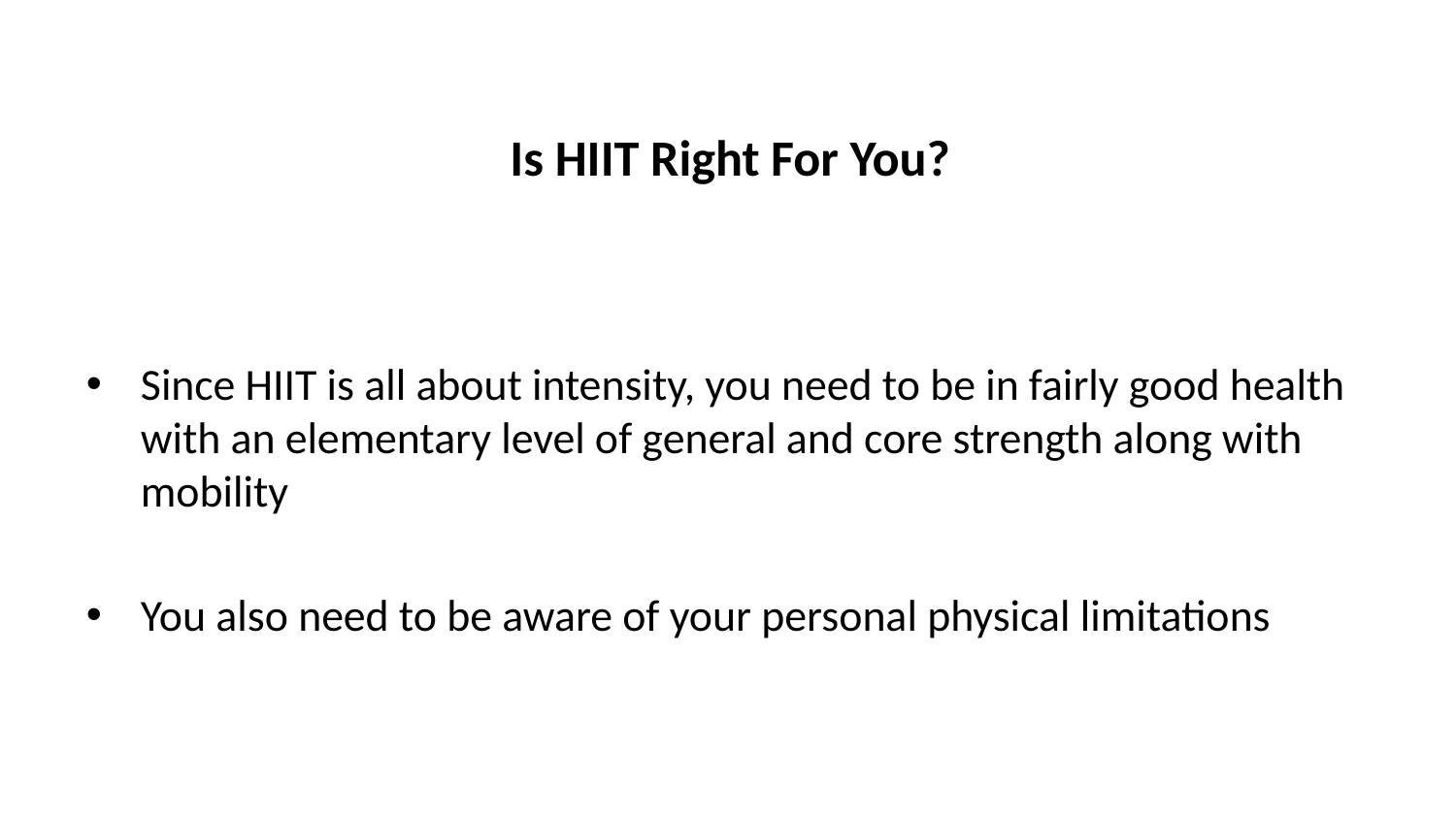

# Is HIIT Right For You?
Since HIIT is all about intensity, you need to be in fairly good health with an elementary level of general and core strength along with mobility

You also need to be aware of your personal physical limitations